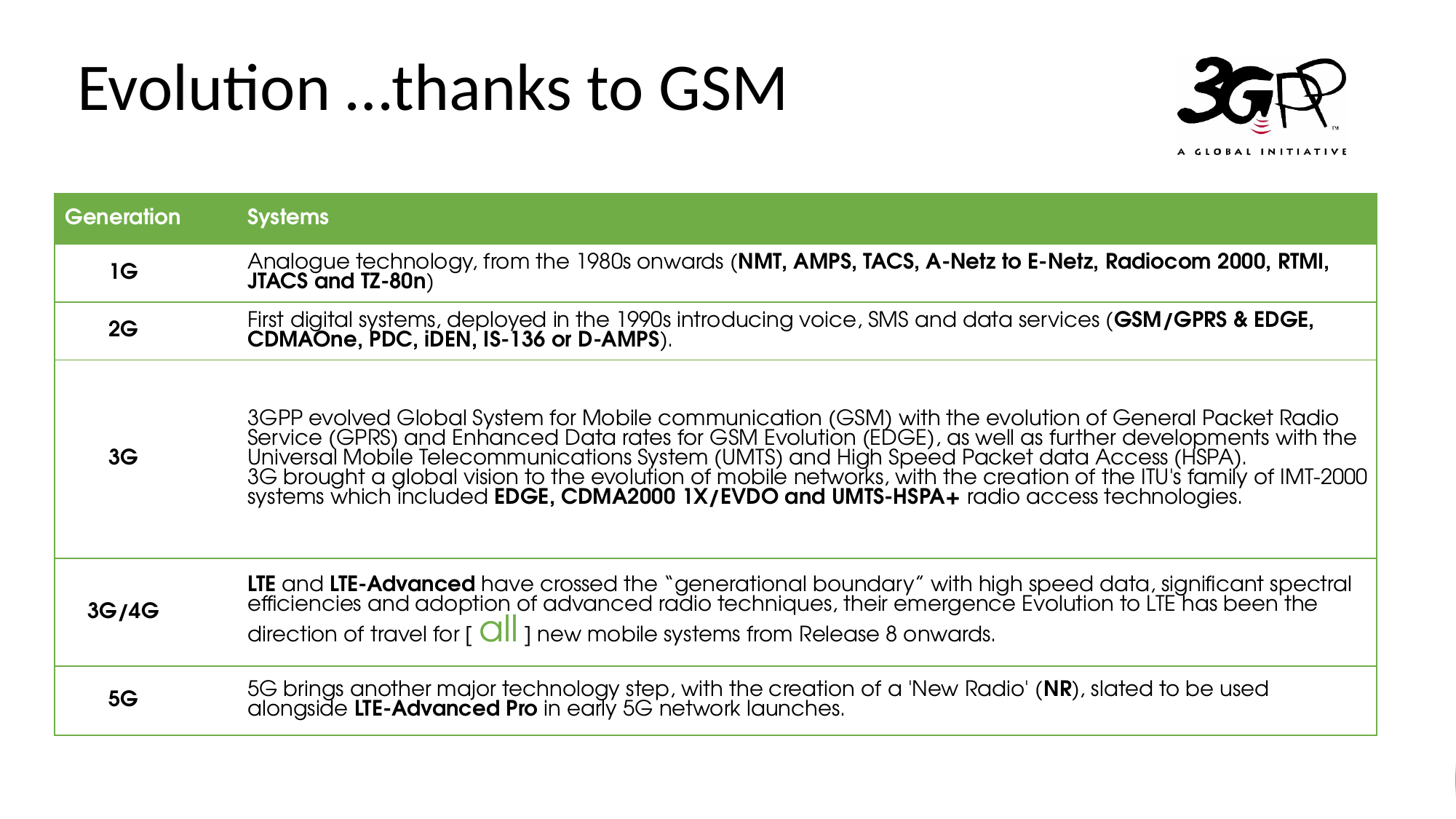

# Evolution …thanks to GSM

| Generation | Systems |
| --- | --- |
| 1G | Analogue technology, from the 1980s onwards (NMT, AMPS, TACS, A-Netz to E-Netz, Radiocom 2000, RTMI, JTACS and TZ-80n) |
| 2G | First digital systems, deployed in the 1990s introducing voice, SMS and data services (GSM/GPRS & EDGE, CDMAOne, PDC, iDEN, IS-136 or D-AMPS). |
| 3G | 3GPP evolved Global System for Mobile communication (GSM) with the evolution of General Packet Radio Service (GPRS) and Enhanced Data rates for GSM Evolution (EDGE), as well as further developments with the Universal Mobile Telecommunications System (UMTS) and High Speed Packet data Access (HSPA). 3G brought a global vision to the evolution of mobile networks, with the creation of the ITU's family of IMT-2000 systems which included EDGE, CDMA2000 1X/EVDO and UMTS-HSPA+ radio access technologies. |
| 3G/4G | LTE and LTE-Advanced have crossed the “generational boundary” with high speed data, significant spectral efficiencies and adoption of advanced radio techniques, their emergence Evolution to LTE has been the direction of travel for [ all ] new mobile systems from Release 8 onwards. |
| 5G | 5G brings another major technology step, with the creation of a 'New Radio' (NR), slated to be used alongside LTE-Advanced Pro in early 5G network launches. |